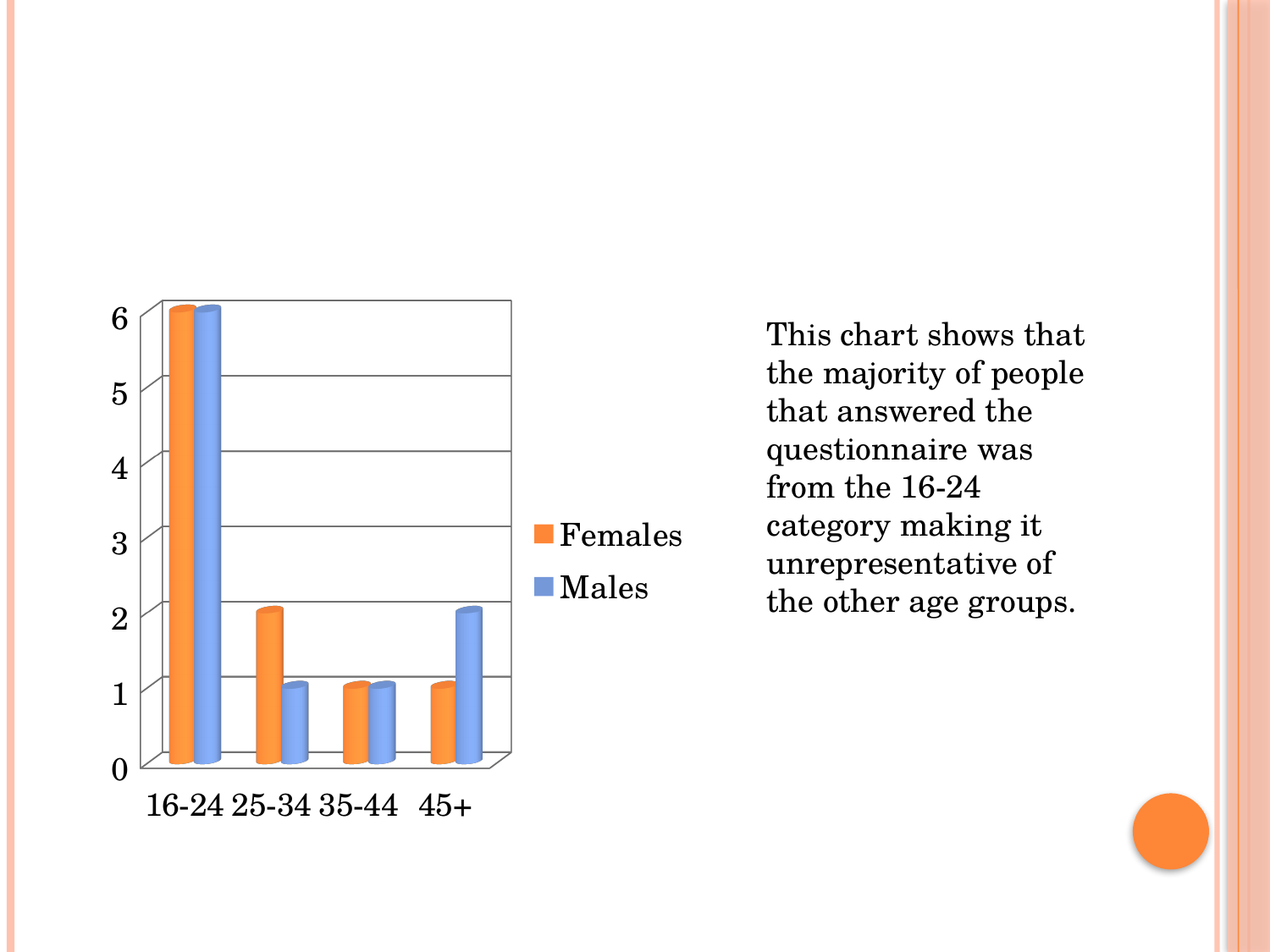

#

[unsupported chart]

This chart shows that the majority of people that answered the questionnaire was from the 16-24 category making it unrepresentative of the other age groups.